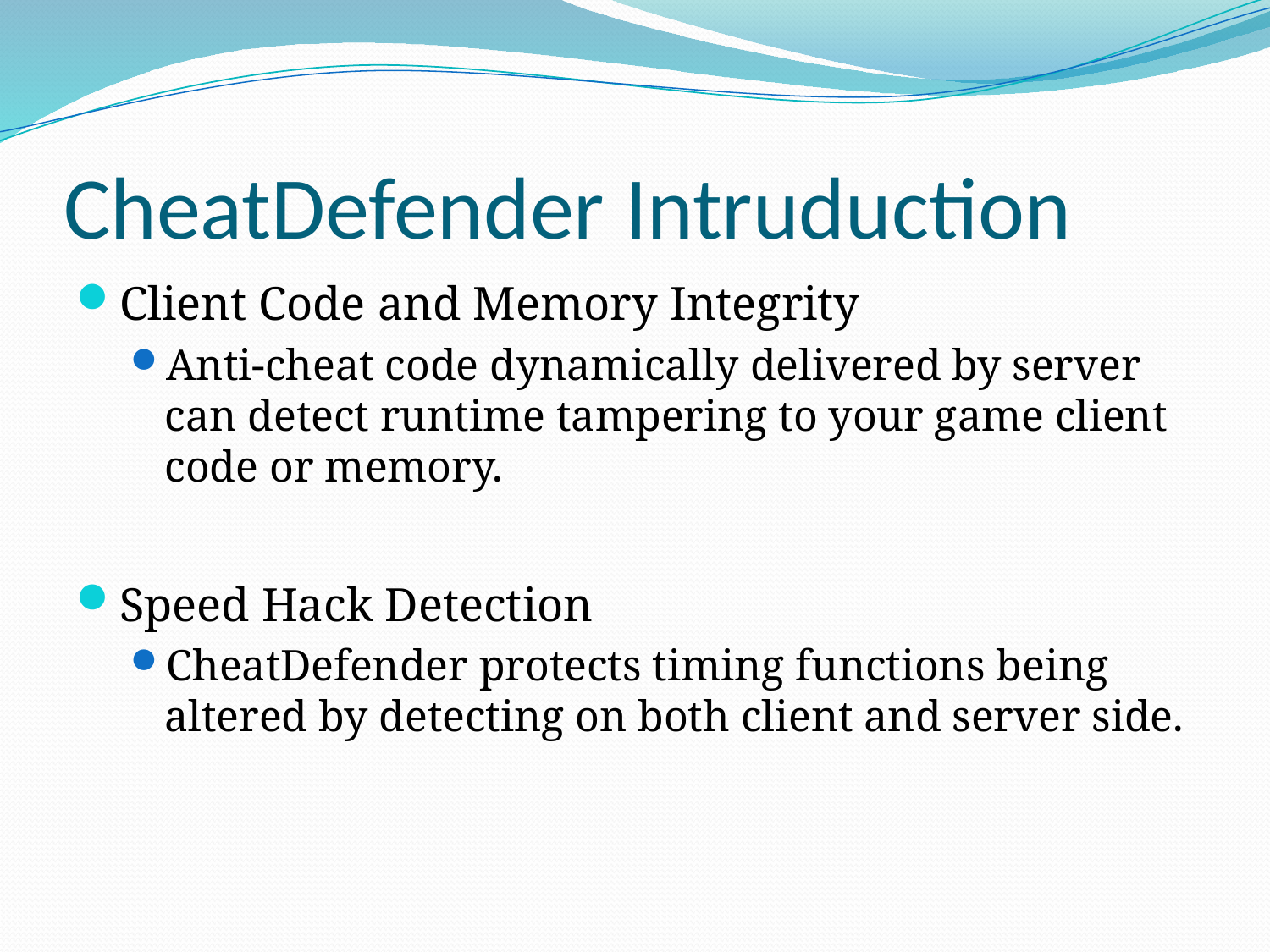

# CheatDefender Intruduction
Client Code and Memory Integrity
Anti-cheat code dynamically delivered by server can detect runtime tampering to your game client code or memory.

Speed Hack Detection
CheatDefender protects timing functions being altered by detecting on both client and server side.